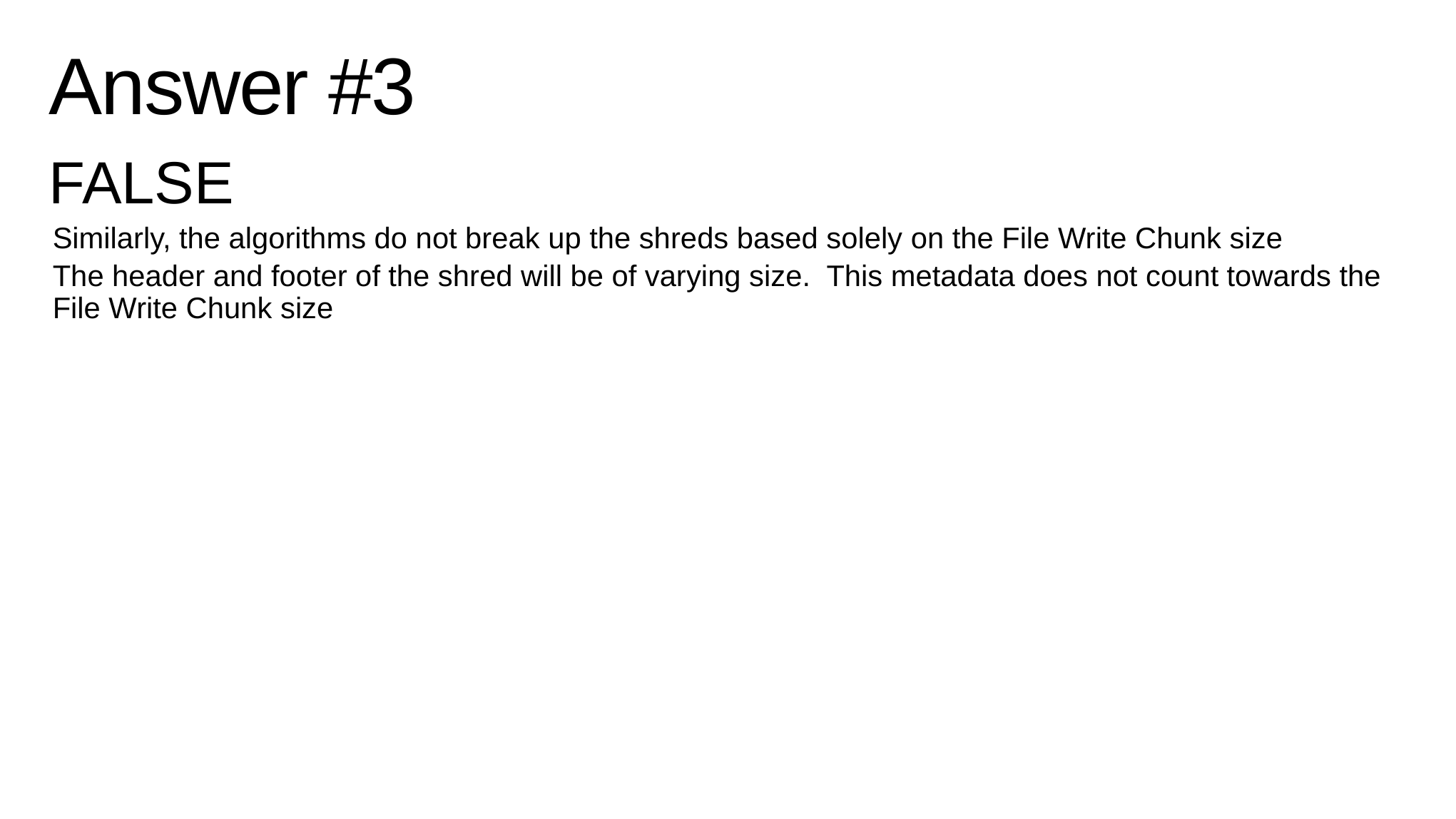

# Answer #3
FALSE
Similarly, the algorithms do not break up the shreds based solely on the File Write Chunk size
The header and footer of the shred will be of varying size.  This metadata does not count towards the File Write Chunk size